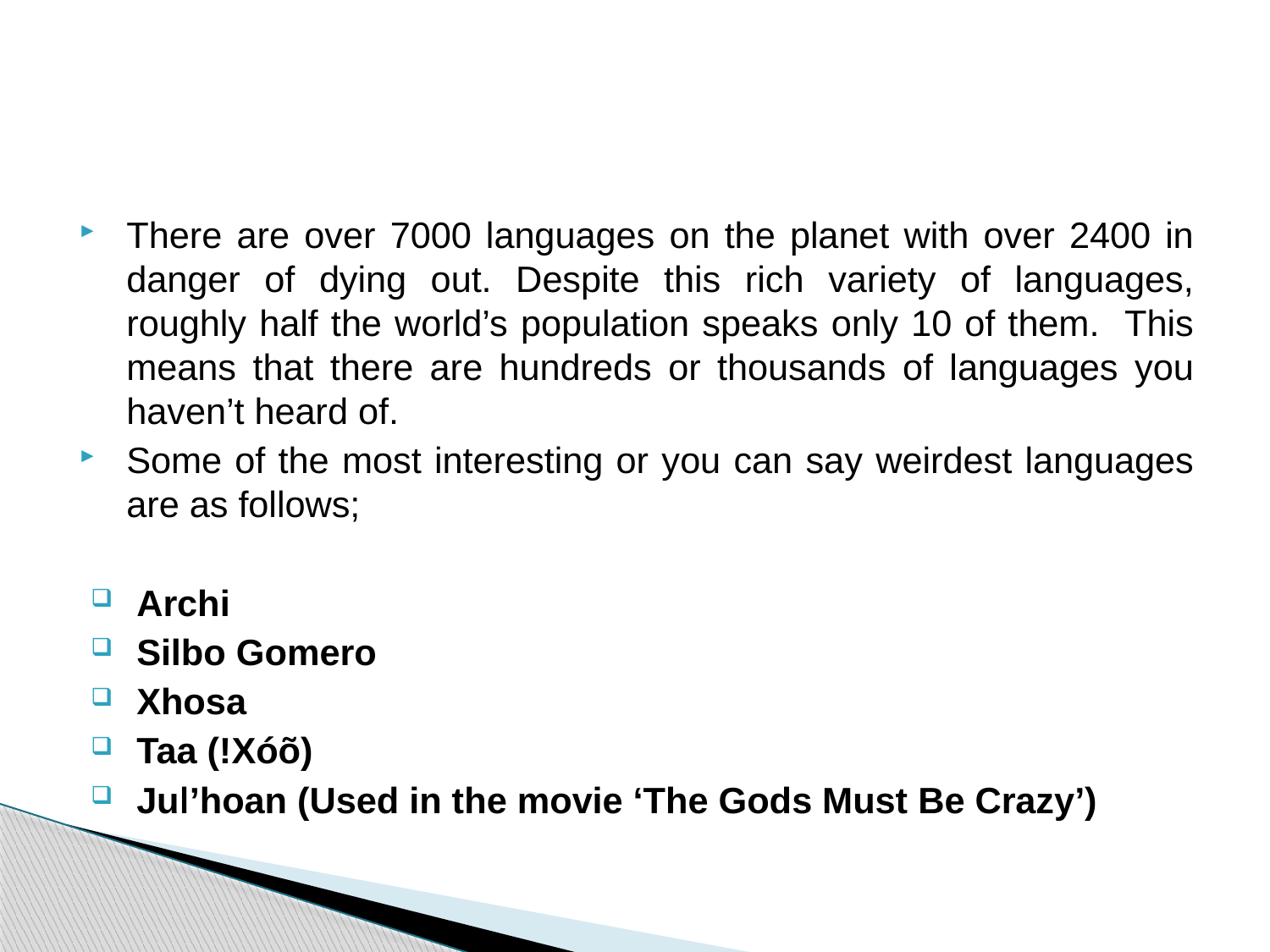

#
There are over 7000 languages on the planet with over 2400 in danger of dying out. Despite this rich variety of languages, roughly half the world’s population speaks only 10 of them.  This means that there are hundreds or thousands of languages you haven’t heard of.
Some of the most interesting or you can say weirdest languages are as follows;

 Archi
 Silbo Gomero
 Xhosa
 Taa (ǃXóõ)
 Juǀʼhoan (Used in the movie ‘The Gods Must Be Crazy’)